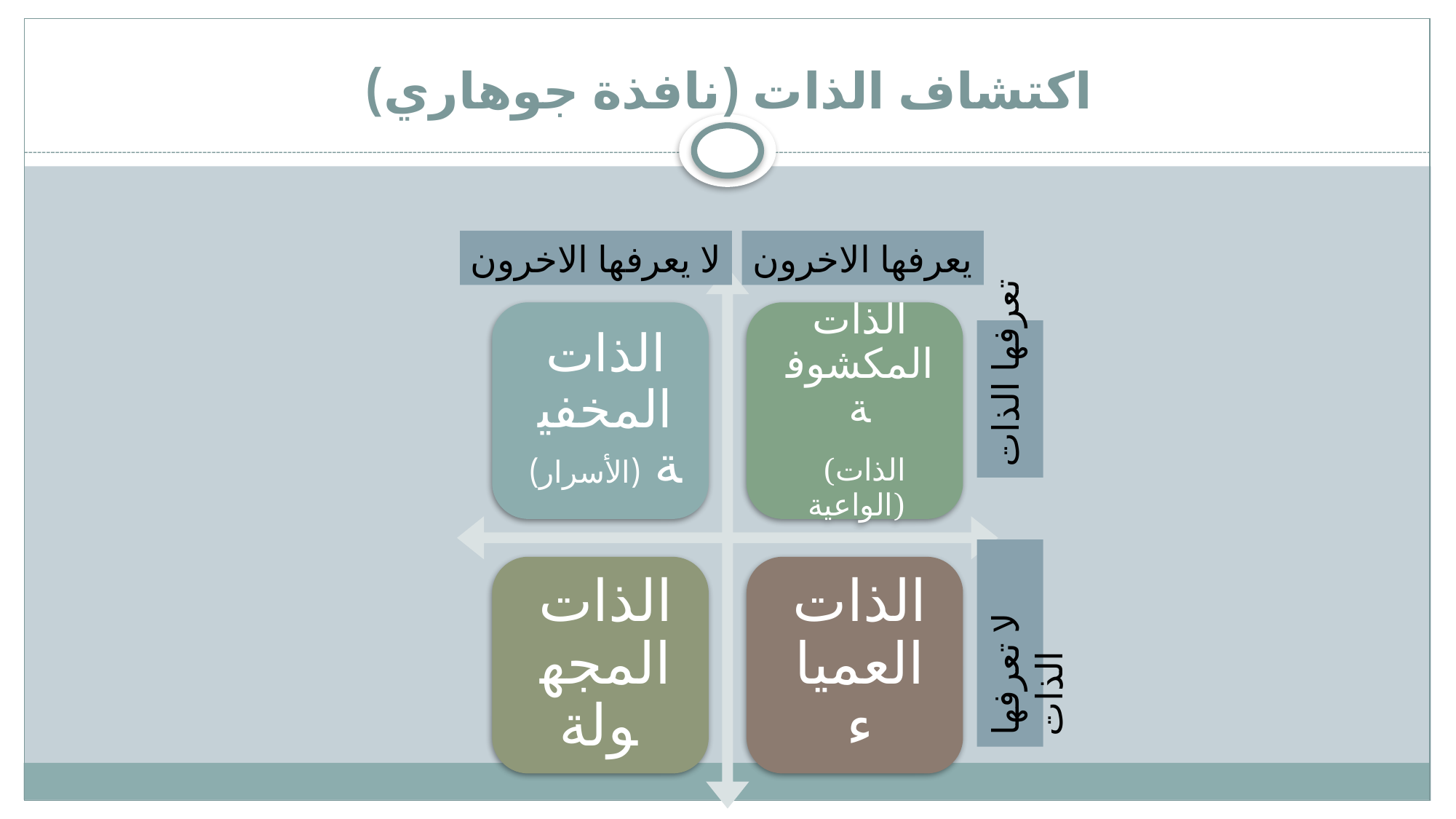

# اكتشاف الذات (نافذة جوهاري)
لا يعرفها الاخرون
يعرفها الاخرون
الذات المخفية (الأسرار)
الذات المكشوفة
 (الذات الواعية)
الذات المجهولة
الذات العمياء
تعرفها الذات
لا تعرفها الذات